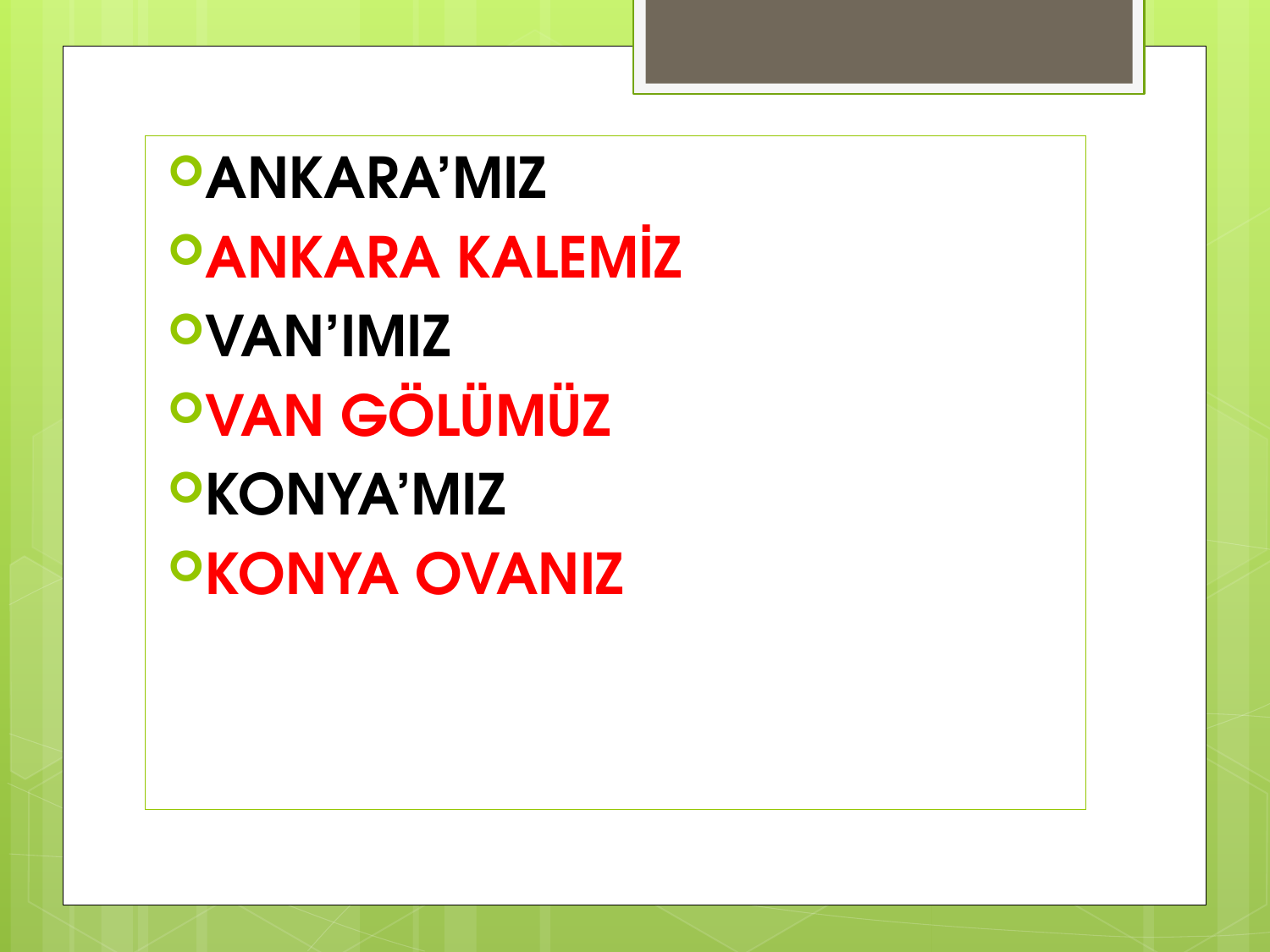

ANKARA’MIZ
ANKARA KALEMİZ
VAN’IMIZ
VAN GÖLÜMÜZ
KONYA’MIZ
KONYA OVANIZ
#